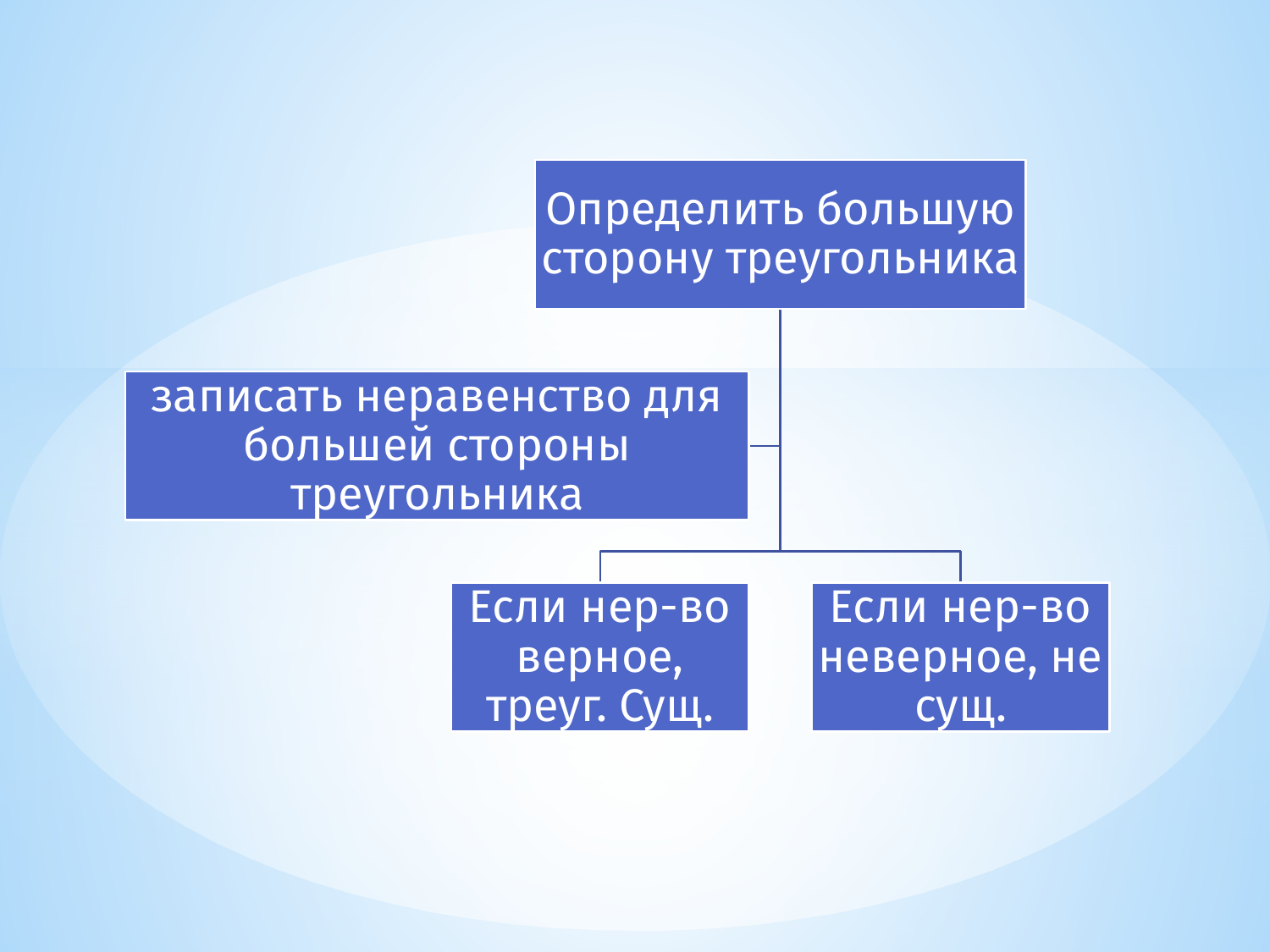

Определить большую сторону треугольника
Если нер-во верное, треуг. Сущ.
Если нер-во неверное, не сущ.
записать неравенство для большей стороны треугольника